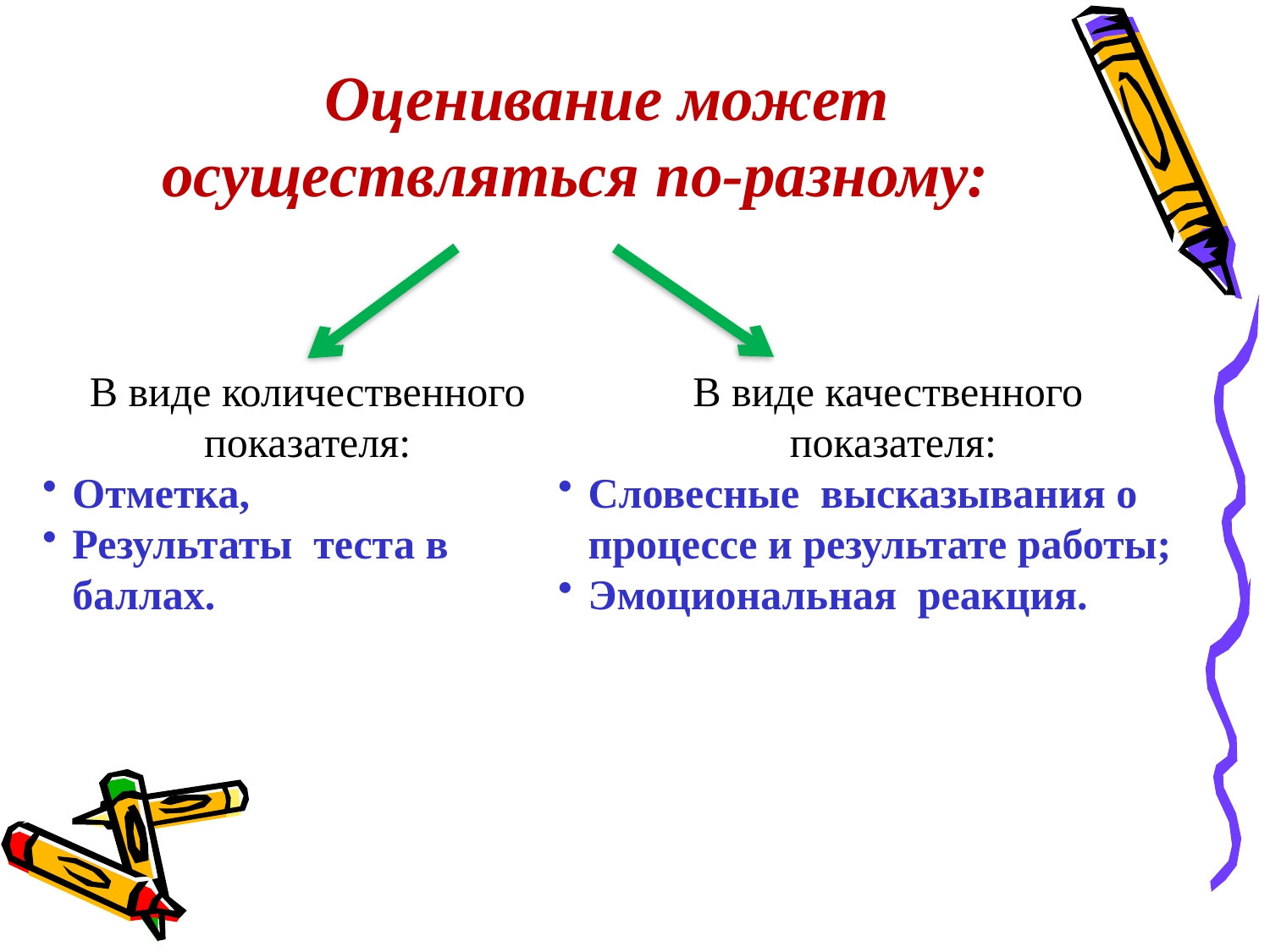

Оценивание может осуществляться по-разному:
В виде количественного показателя:
Отметка,
Результаты  теста в баллах.
В виде качественного
 показателя:
Словесные  высказывания о процессе и результате работы;
Эмоциональная  реакция.